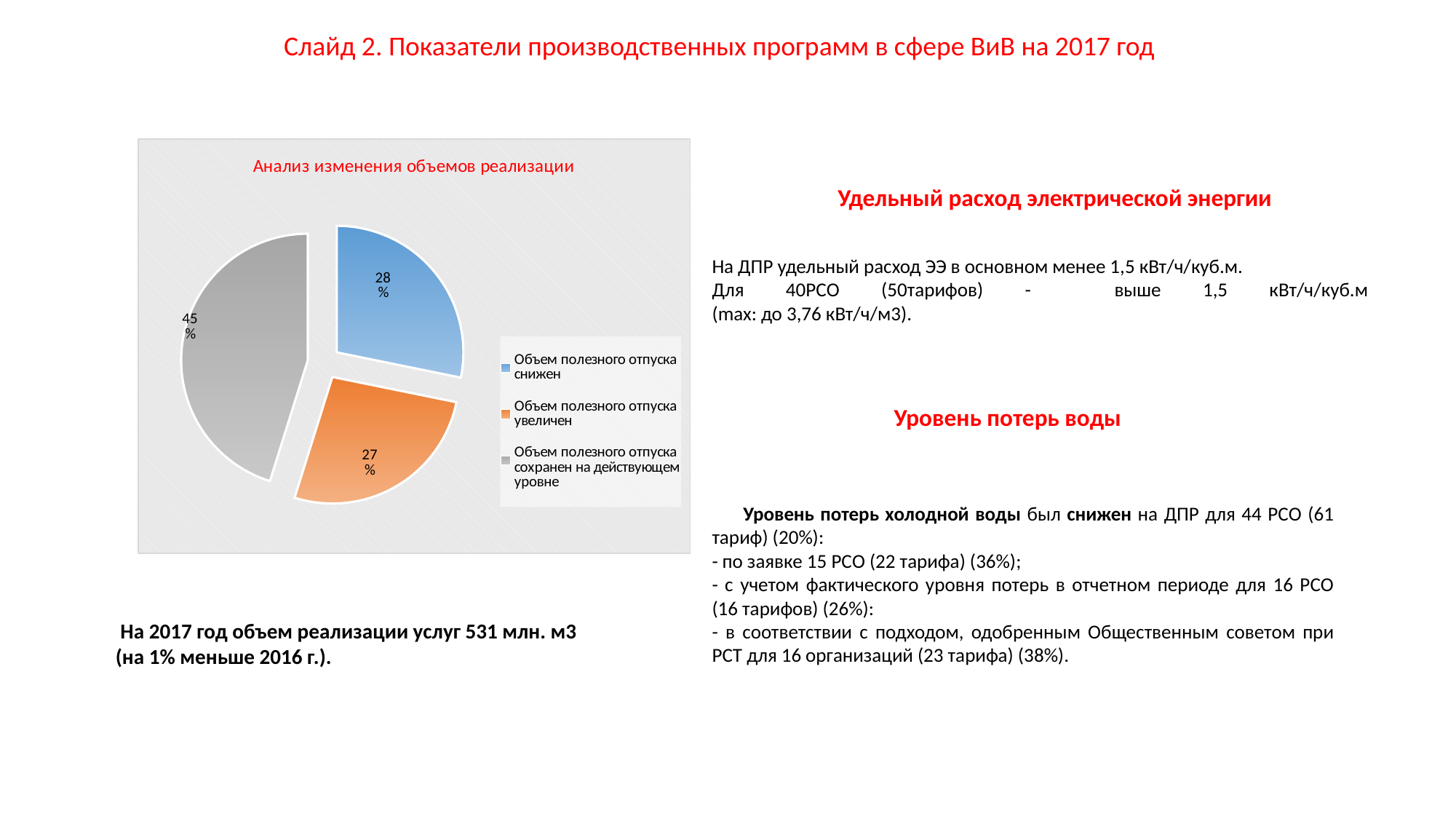

# Слайд 2. Показатели производственных программ в сфере ВиВ на 2017 год

### Chart: Анализ изменения объемов реализации

| Category | Анализ изменения объемов реализации |
|---|---|
| Объем полезного отпуска снижен | 108.0 |
| Объем полезного отпуска увеличен | 102.0 |
| Объем полезного отпуска сохранен на действующем уровне | 173.0 |
Удельный расход электрической энергии
На ДПР удельный расход ЭЭ в основном менее 1,5 кВт/ч/куб.м.
Для 40РСО (50тарифов) -  выше 1,5 кВт/ч/куб.м
(max: до 3,76 кВт/ч/м3).
Уровень потерь воды
     Уровень потерь холодной воды был снижен на ДПР для 44 РСО (61 тариф) (20%):
- по заявке 15 РСО (22 тарифа) (36%);
- с учетом фактического уровня потерь в отчетном периоде для 16 РСО (16 тарифов) (26%):
- в соответствии с подходом, одобренным Общественным советом при РСТ для 16 организаций (23 тарифа) (38%).
 На 2017 год объем реализации услуг 531 млн. м3
(на 1% меньше 2016 г.).